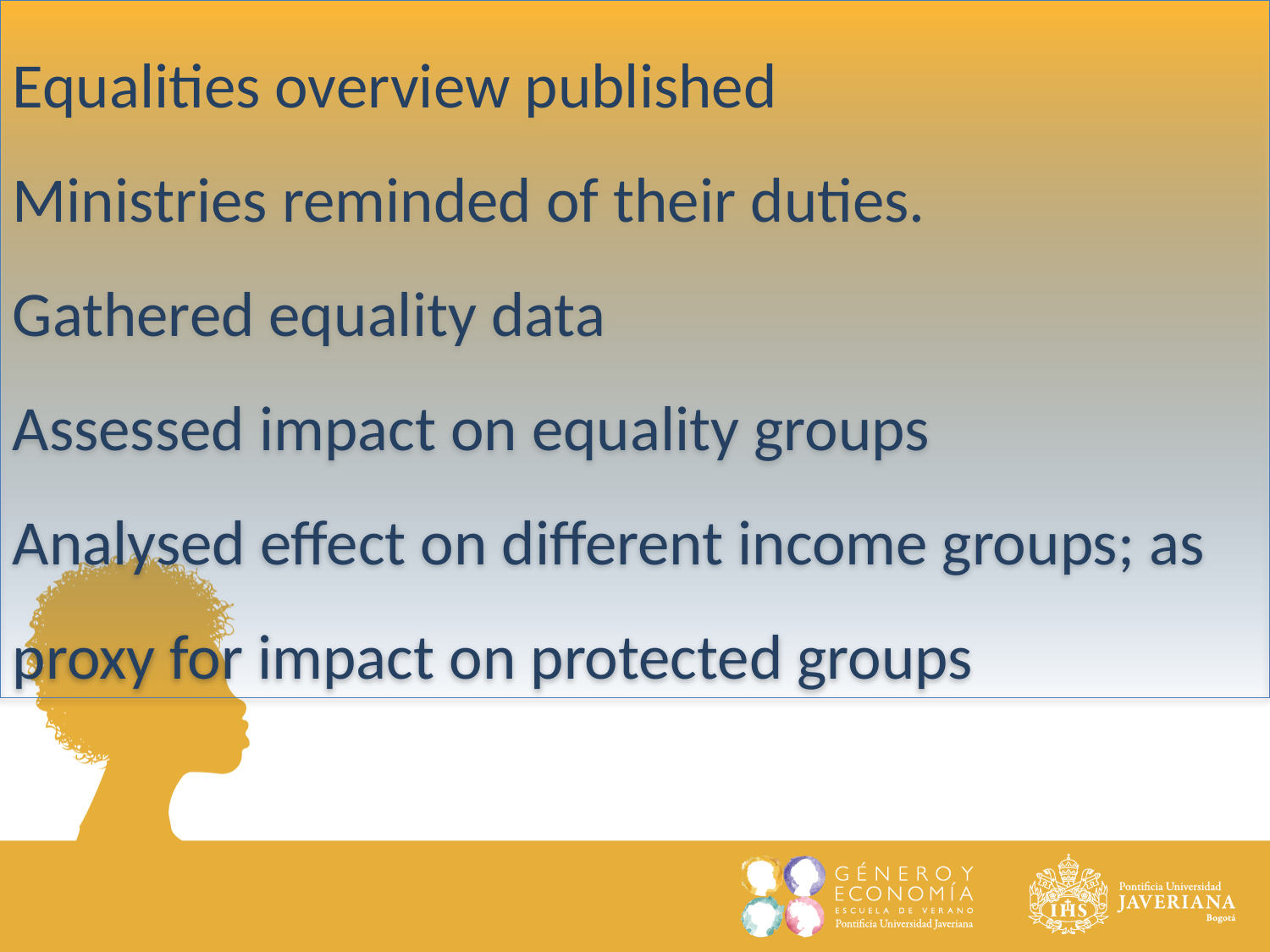

Equalities overview published
Ministries reminded of their duties.
Gathered equality data
Assessed impact on equality groups
Analysed effect on different income groups; as proxy for impact on protected groups